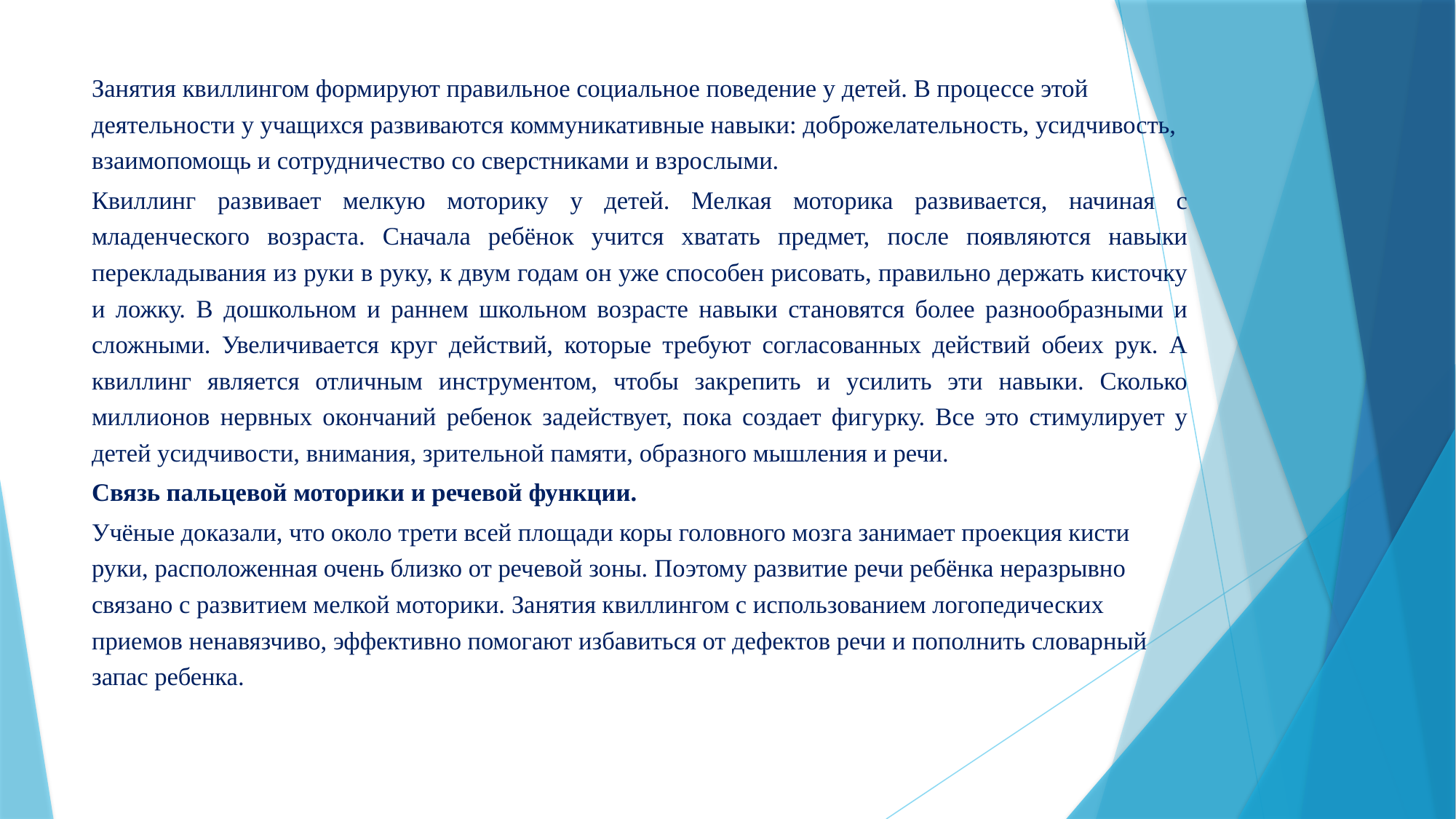

Занятия квиллингом формируют правильное социальное поведение у детей. В процессе этой деятельности у учащихся развиваются коммуникативные навыки: доброжелательность, усидчивость, взаимопомощь и сотрудничество со сверстниками и взрослыми.
Квиллинг развивает мелкую моторику у детей. Мелкая моторика развивается, начиная с младенческого возраста. Сначала ребёнок учится хватать предмет, после появляются навыки перекладывания из руки в руку, к двум годам он уже способен рисовать, правильно держать кисточку и ложку. В дошкольном и раннем школьном возрасте навыки становятся более разнообразными и сложными. Увеличивается круг действий, которые требуют согласованных действий обеих рук. А квиллинг является отличным инструментом, чтобы закрепить и усилить эти навыки. Сколько миллионов нервных окончаний ребенок задействует, пока создает фигурку. Все это стимулирует у детей усидчивости, внимания, зрительной памяти, образного мышления и речи.
Связь пальцевой моторики и речевой функции.
Учёные доказали, что около трети всей площади коры головного мозга занимает проекция кисти руки, расположенная очень близко от речевой зоны. Поэтому развитие речи ребёнка неразрывно связано с развитием мелкой моторики. Занятия квиллингом с использованием логопедических приемов ненавязчиво, эффективно помогают избавиться от дефектов речи и пополнить словарный запас ребенка.